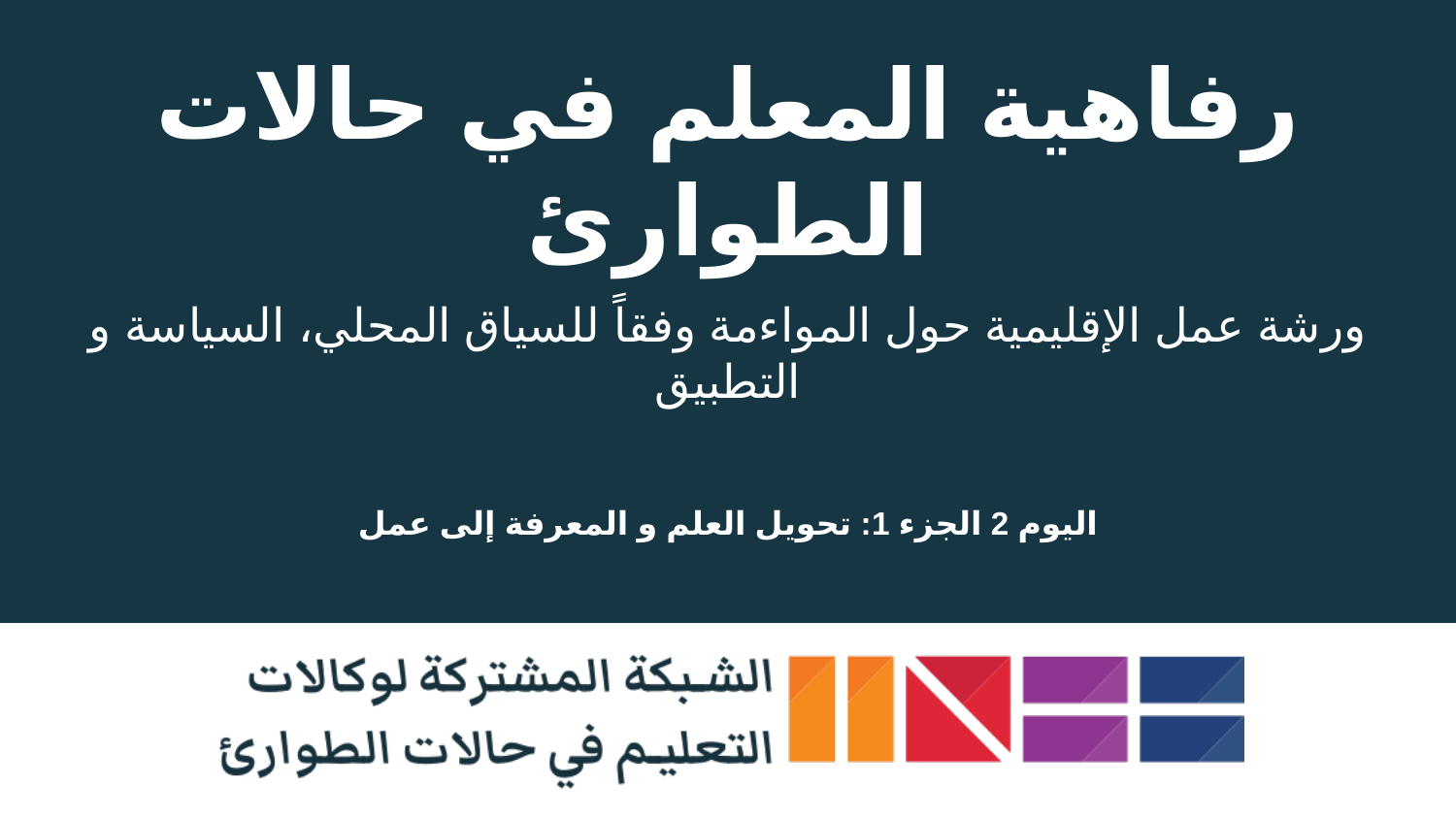

# رفاهية المعلم في حالات الطوارئ
ورشة عمل الإقليمية حول المواءمة وفقاً للسياق المحلي، السياسة و التطبيق

اليوم 2 الجزء 1: تحويل العلم و المعرفة إلى عمل